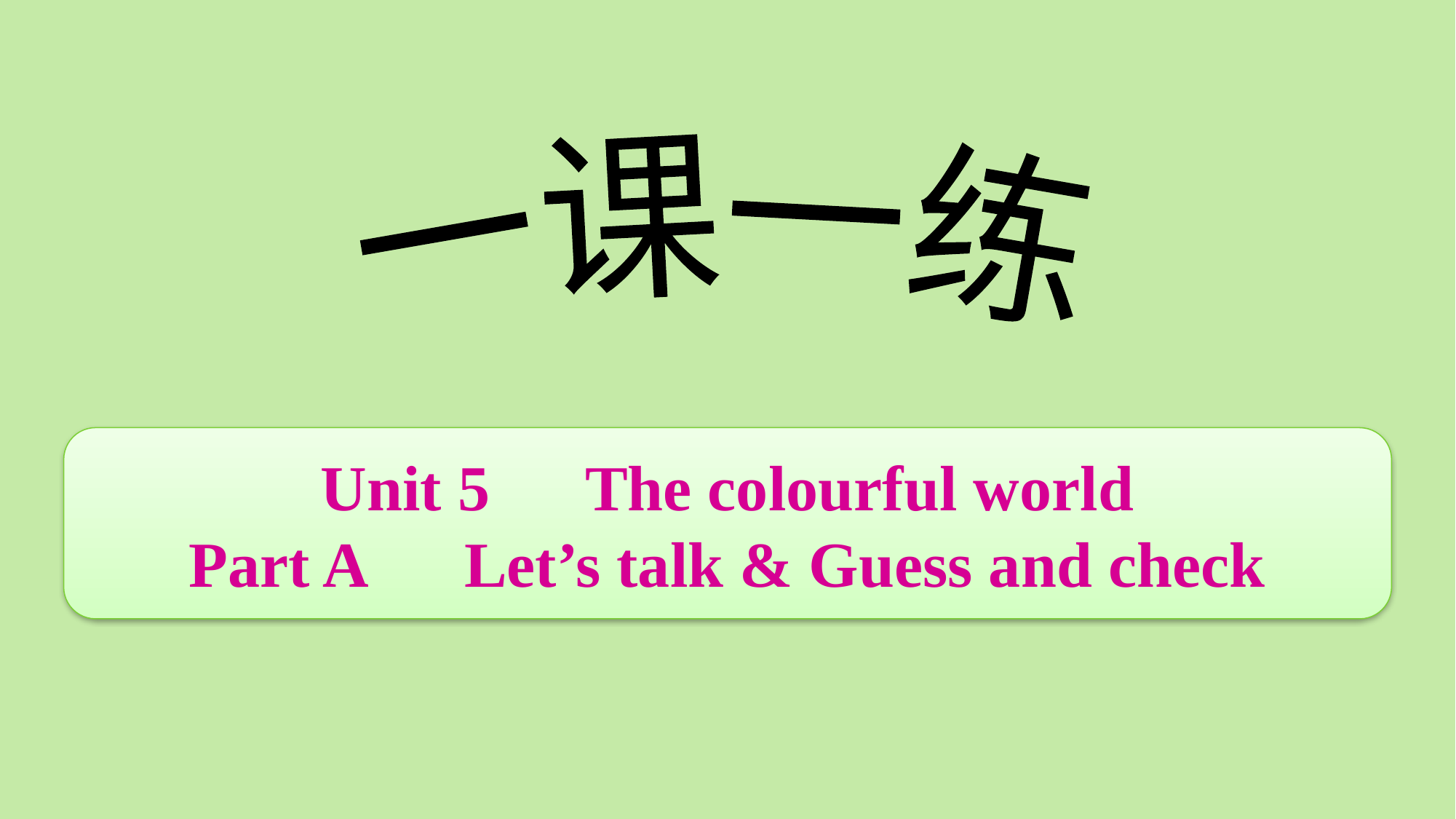

Unit 5　The colourful world
Part A　Let’s talk & Guess and check